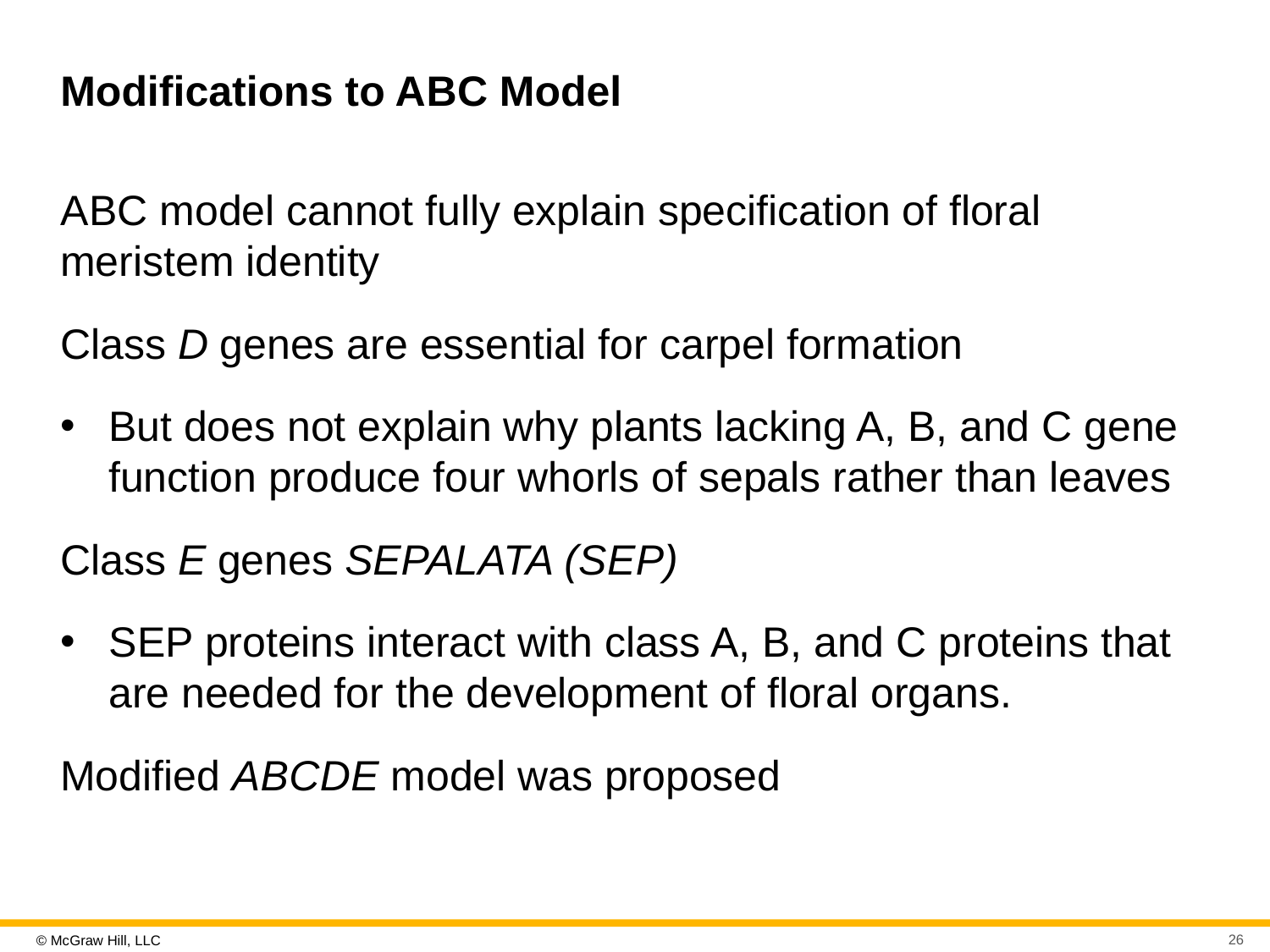

# Modifications to A B C Model
A B C model cannot fully explain specification of floral meristem identity
Class D genes are essential for carpel formation
But does not explain why plants lacking A, B, and C gene function produce four whorls of sepals rather than leaves
Class E genes SEPALATA (S E P)
S E P proteins interact with class A, B, and C proteins that are needed for the development of floral organs.
Modified A B C D E model was proposed
26